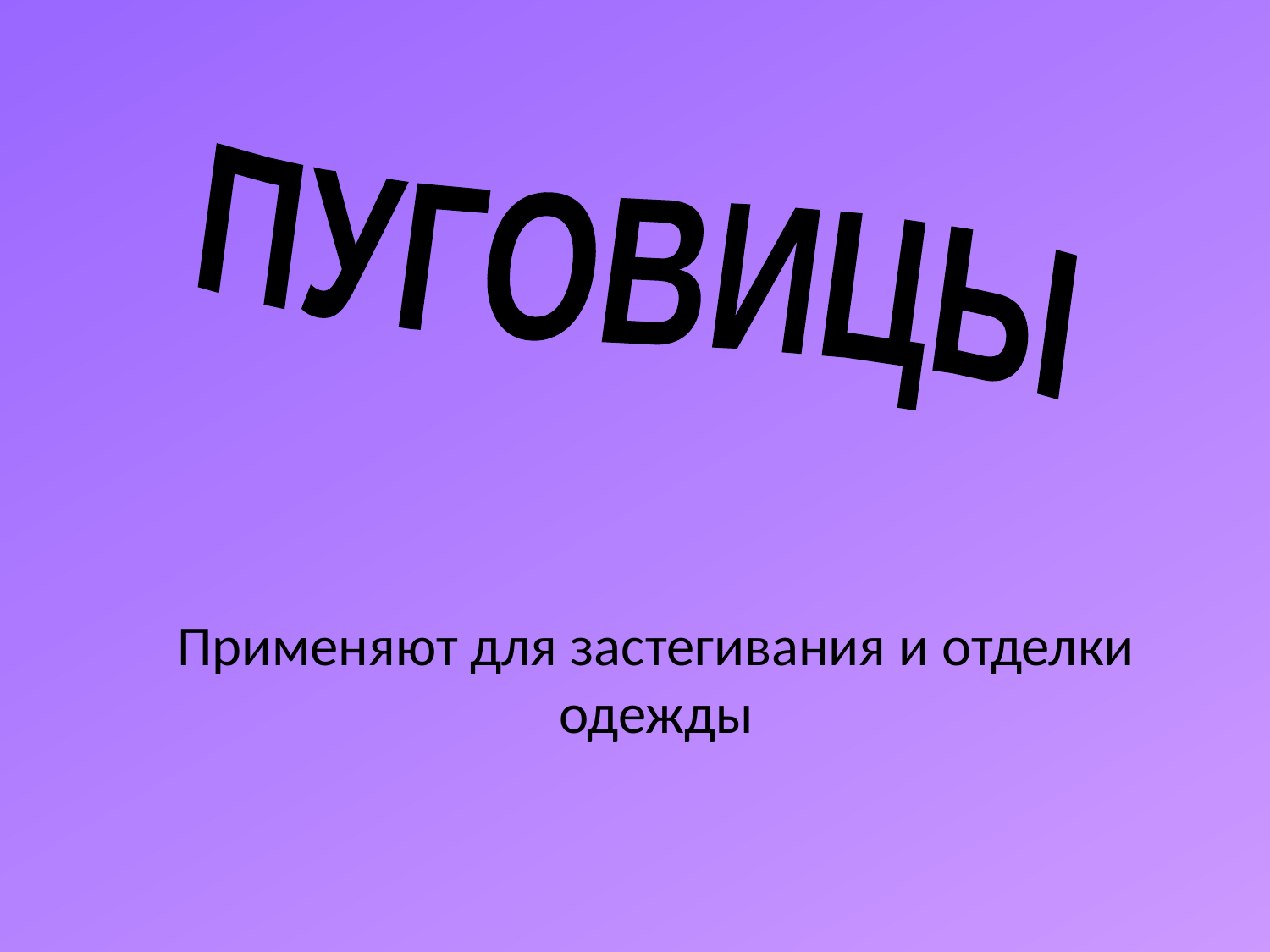

ПУГОВИЦЫ
Применяют для застегивания и отделки одежды